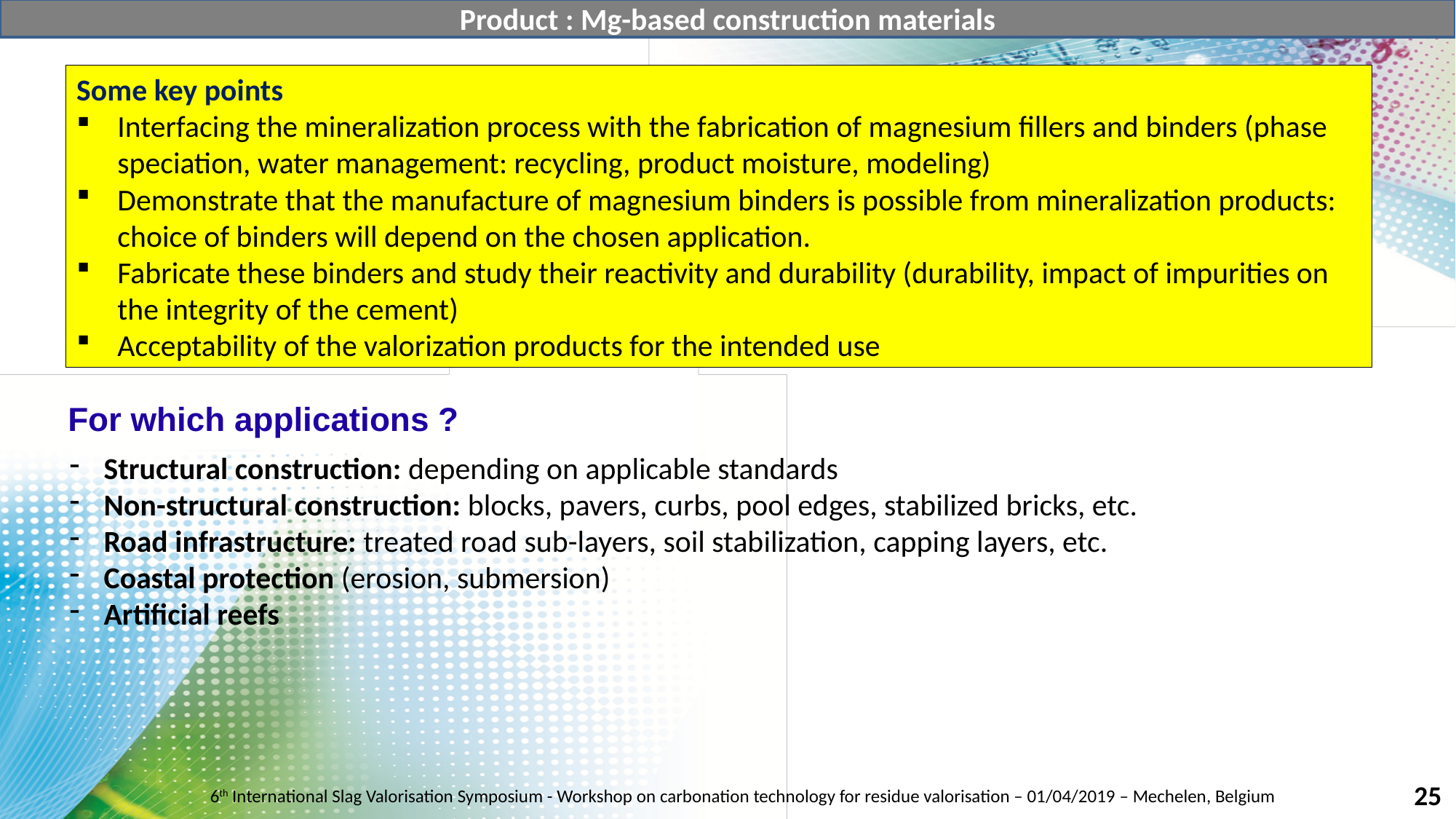

Product : Mg-based construction materials
Some key points
Interfacing the mineralization process with the fabrication of magnesium fillers and binders (phase speciation, water management: recycling, product moisture, modeling)
Demonstrate that the manufacture of magnesium binders is possible from mineralization products: choice of binders will depend on the chosen application.
Fabricate these binders and study their reactivity and durability (durability, impact of impurities on the integrity of the cement)
Acceptability of the valorization products for the intended use
For which applications ?

Structural construction: depending on applicable standards
Non-structural construction: blocks, pavers, curbs, pool edges, stabilized bricks, etc.
Road infrastructure: treated road sub-layers, soil stabilization, capping layers, etc.
Coastal protection (erosion, submersion)
Artificial reefs
25